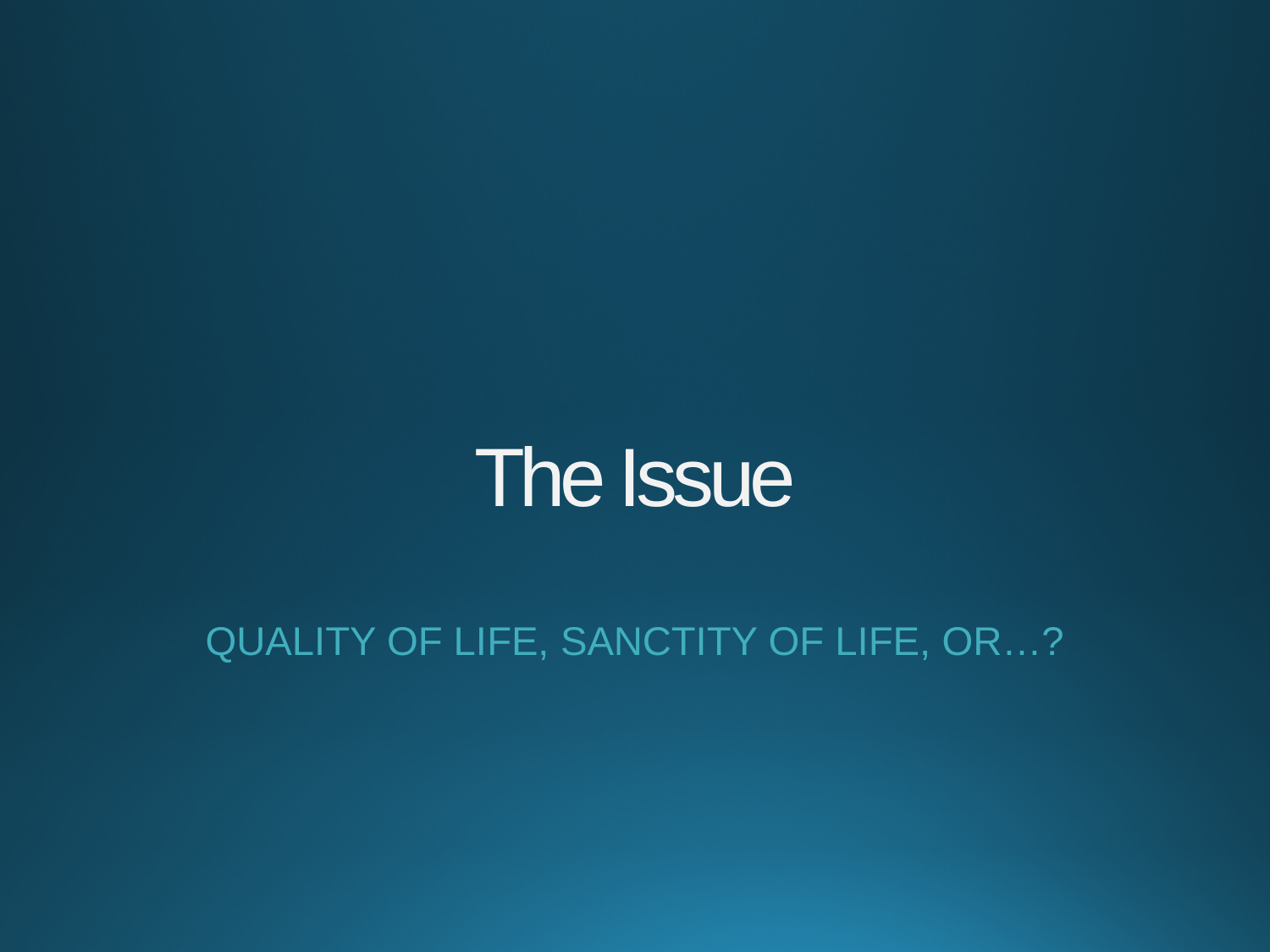

# The Issue
Quality of life, Sanctity of Life, or…?